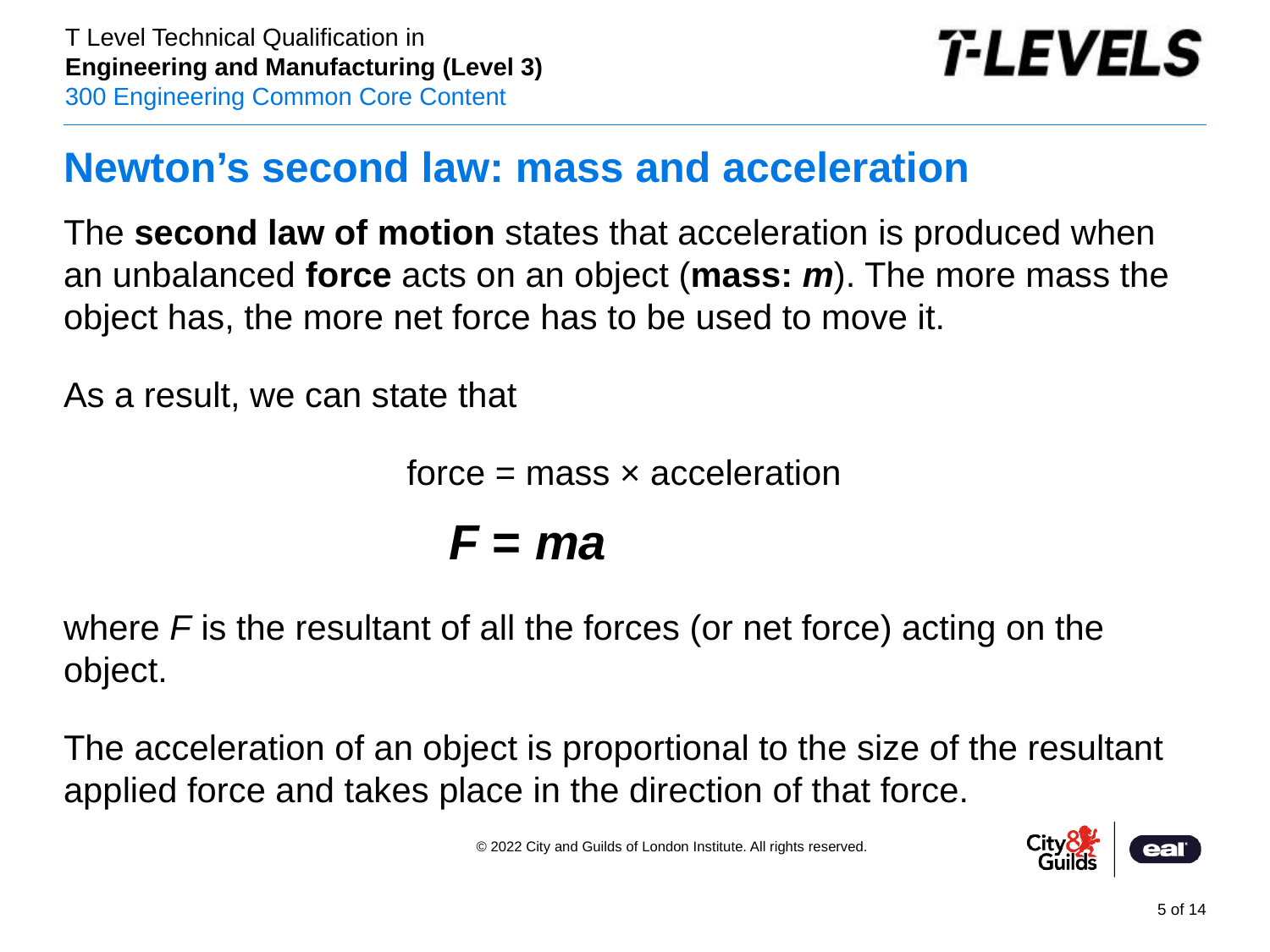

# Newton’s second law: mass and acceleration
The second law of motion states that acceleration is produced when an unbalanced force acts on an object (mass: m). The more mass the object has, the more net force has to be used to move it.
As a result, we can state that
 force = mass × acceleration
                            F = ma
where F is the resultant of all the forces (or net force) acting on the object.
The acceleration of an object is proportional to the size of the resultant applied force and takes place in the direction of that force.